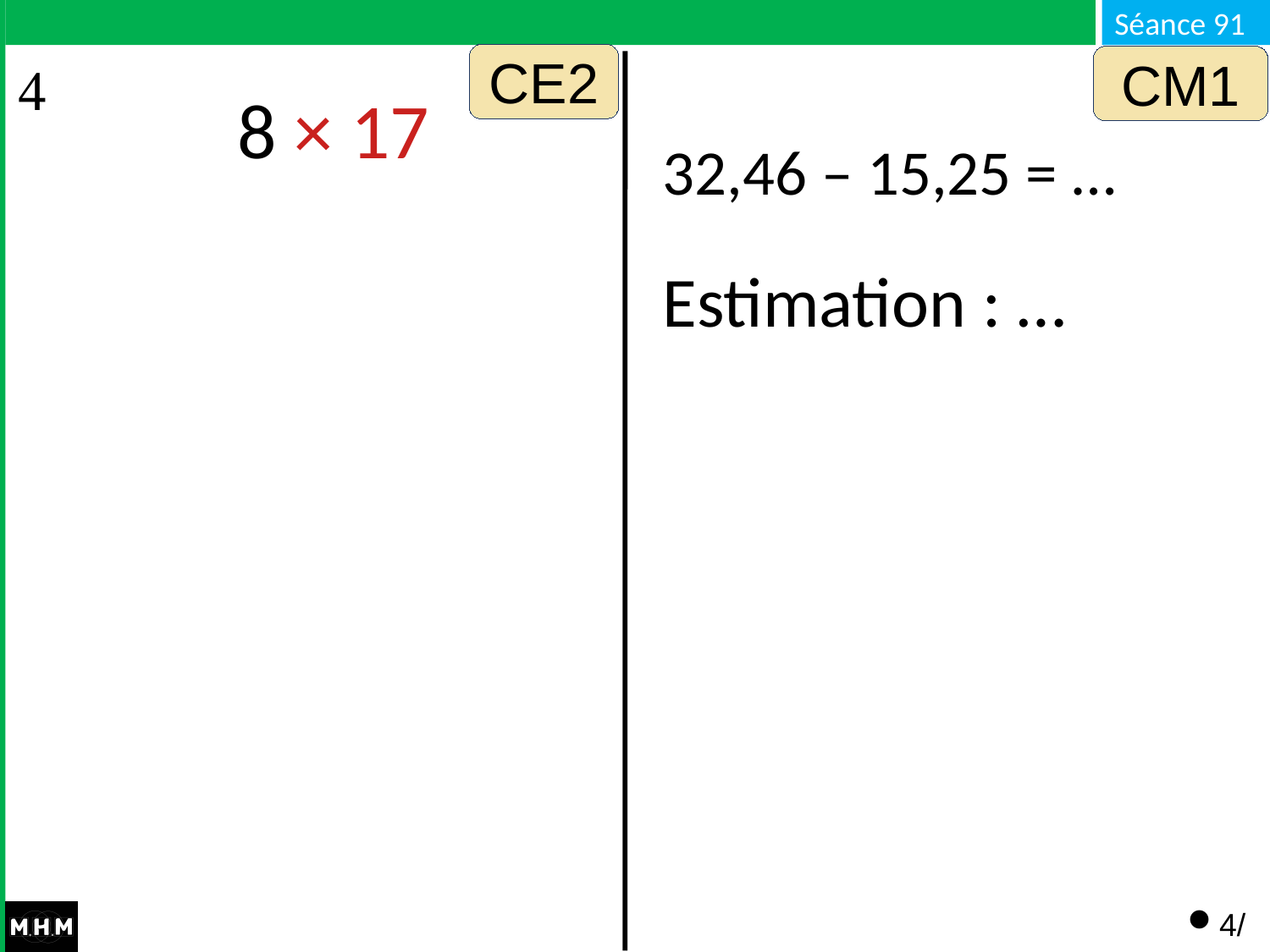

CE2
CM1

8 × 17
32,46 – 15,25 = …
Estimation : …
4/4